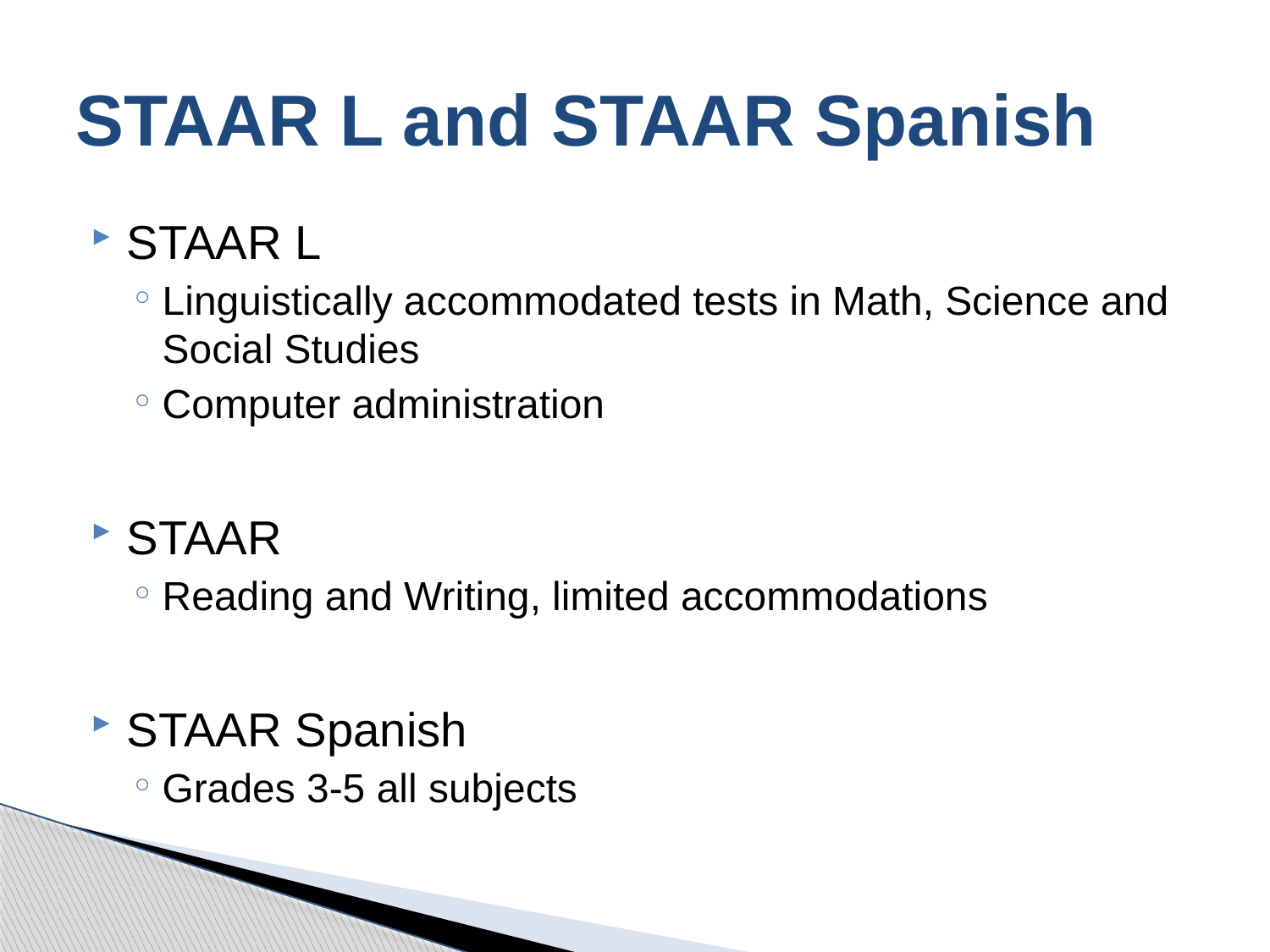

# STAAR L and STAAR Spanish
STAAR L
Linguistically accommodated tests in Math, Science and Social Studies
Computer administration

STAAR
Reading and Writing, limited accommodations

STAAR Spanish
Grades 3-5 all subjects